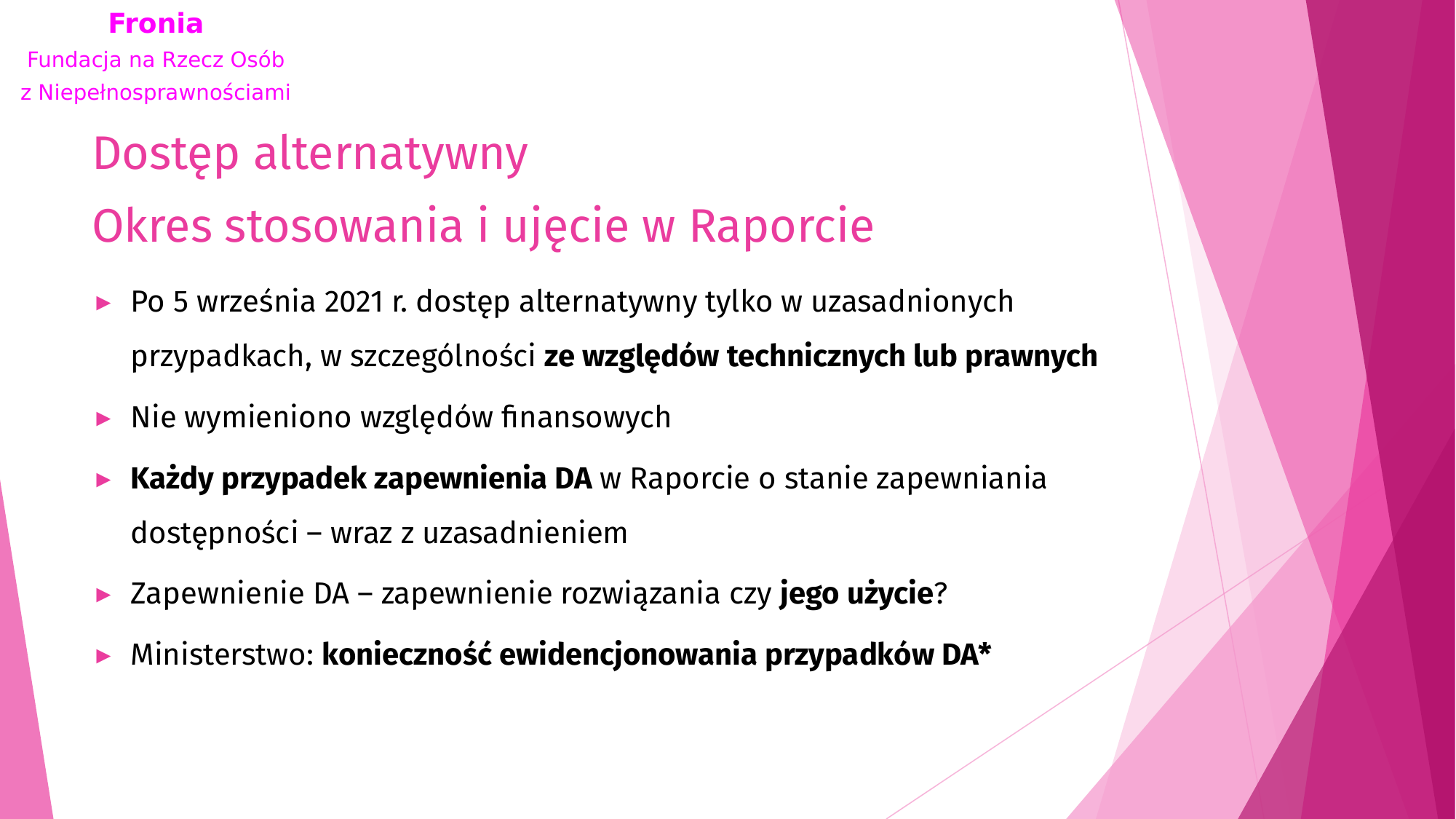

# Dostęp alternatywny Okres stosowania i ujęcie w Raporcie
Po 5 września 2021 r. dostęp alternatywny tylko w uzasadnionych przypadkach, w szczególności ze względów technicznych lub prawnych
Nie wymieniono względów finansowych
Każdy przypadek zapewnienia DA w Raporcie o stanie zapewniania dostępności – wraz z uzasadnieniem
Zapewnienie DA – zapewnienie rozwiązania czy jego użycie?
Ministerstwo: konieczność ewidencjonowania przypadków DA*